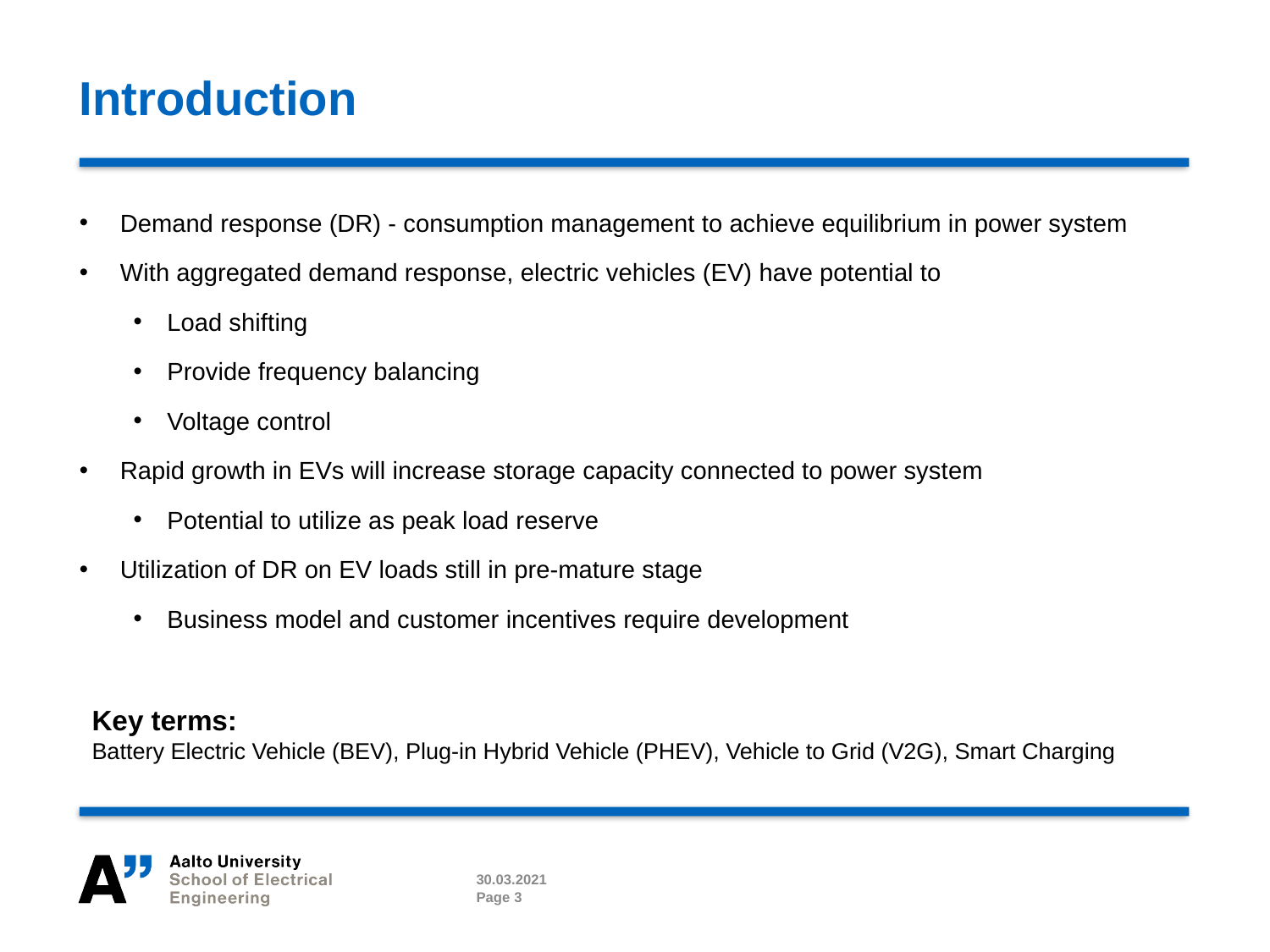

# Introduction
Demand response (DR) - consumption management to achieve equilibrium in power system
With aggregated demand response, electric vehicles (EV) have potential to
Load shifting
Provide frequency balancing
Voltage control
Rapid growth in EVs will increase storage capacity connected to power system
Potential to utilize as peak load reserve
Utilization of DR on EV loads still in pre-mature stage
Business model and customer incentives require development
Key terms:
Battery Electric Vehicle (BEV), Plug-in Hybrid Vehicle (PHEV), Vehicle to Grid (V2G), Smart Charging

30.03.2021
Page 3